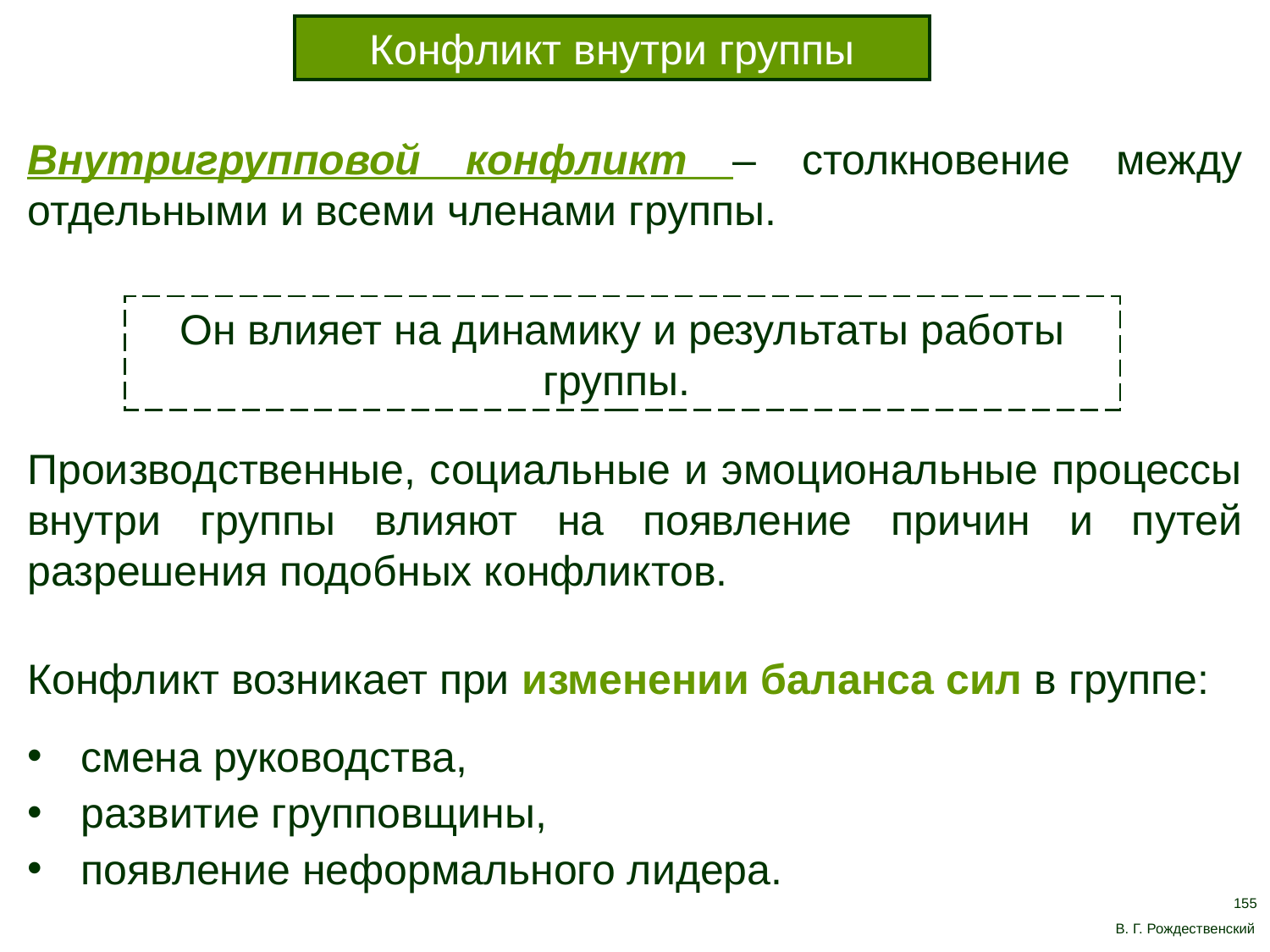

Конфликт внутри группы
Внутригрупповой конфликт – столкновение между отдельными и всеми членами группы.
Он влияет на динамику и результаты работы группы.
Производственные, социальные и эмоциональные процессы внутри группы влияют на появление причин и путей разрешения подобных конфликтов.
Конфликт возникает при изменении баланса сил в группе:

  смена руководства,
  развитие групповщины,
  появление неформального лидера.
155
В. Г. Рождественский